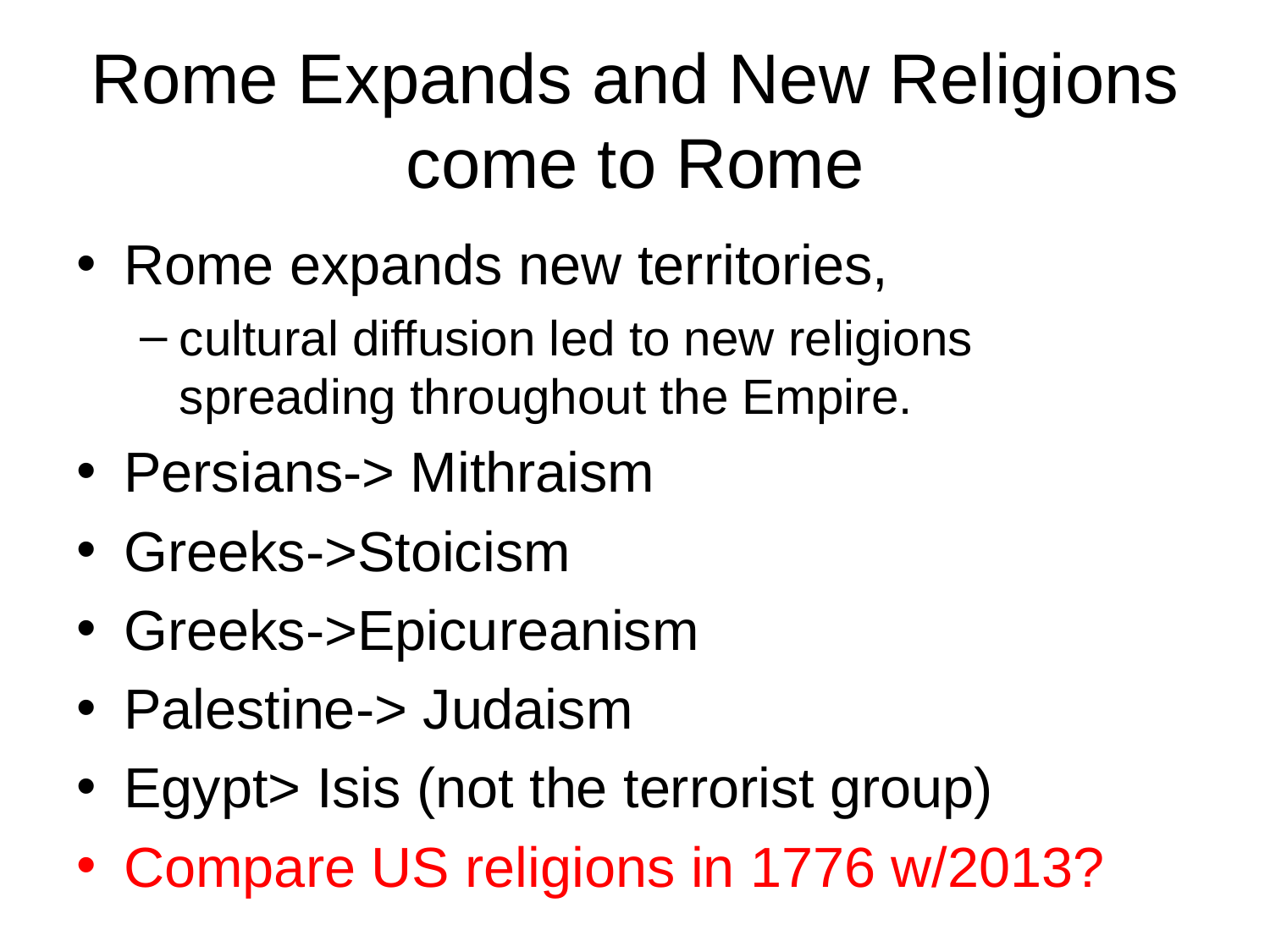

# Rome Expands and New Religions come to Rome
Rome expands new territories,
cultural diffusion led to new religions spreading throughout the Empire.
Persians-> Mithraism
Greeks->Stoicism
Greeks->Epicureanism
Palestine-> Judaism
Egypt> Isis (not the terrorist group)
Compare US religions in 1776 w/2013?